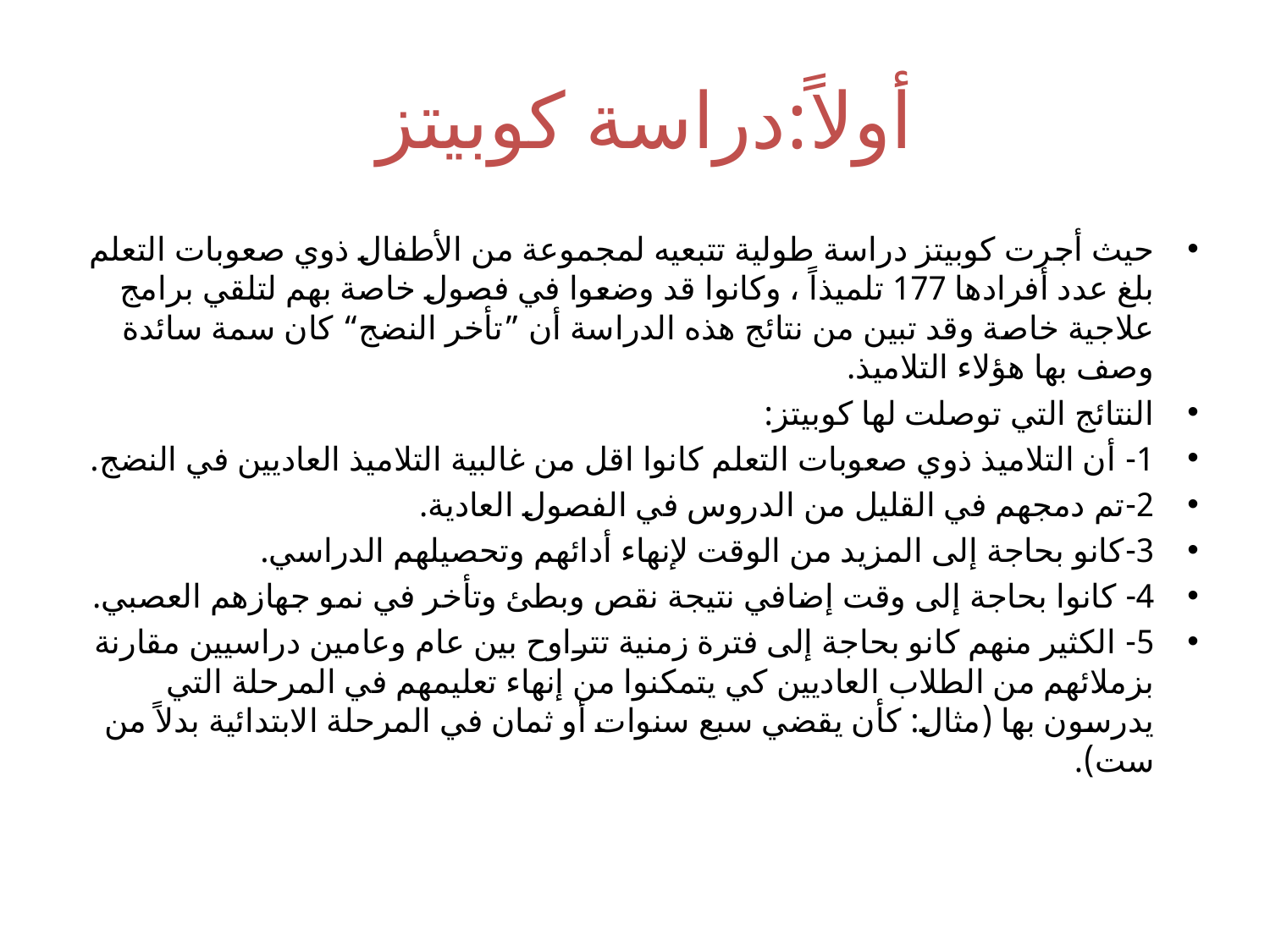

# أولاً:دراسة كوبيتز
حيث أجرت كوبيتز دراسة طولية تتبعيه لمجموعة من الأطفال ذوي صعوبات التعلم بلغ عدد أفرادها 177 تلميذاً ، وكانوا قد وضعوا في فصول خاصة بهم لتلقي برامج علاجية خاصة وقد تبين من نتائج هذه الدراسة أن ”تأخر النضج“ كان سمة سائدة وصف بها هؤلاء التلاميذ.
النتائج التي توصلت لها كوبيتز:
1- أن التلاميذ ذوي صعوبات التعلم كانوا اقل من غالبية التلاميذ العاديين في النضج.
2-تم دمجهم في القليل من الدروس في الفصول العادية.
3-كانو بحاجة إلى المزيد من الوقت لإنهاء أدائهم وتحصيلهم الدراسي.
4- كانوا بحاجة إلى وقت إضافي نتيجة نقص وبطئ وتأخر في نمو جهازهم العصبي.
5- الكثير منهم كانو بحاجة إلى فترة زمنية تتراوح بين عام وعامين دراسيين مقارنة بزملائهم من الطلاب العاديين كي يتمكنوا من إنهاء تعليمهم في المرحلة التي يدرسون بها (مثال: كأن يقضي سبع سنوات أو ثمان في المرحلة الابتدائية بدلاً من ست).